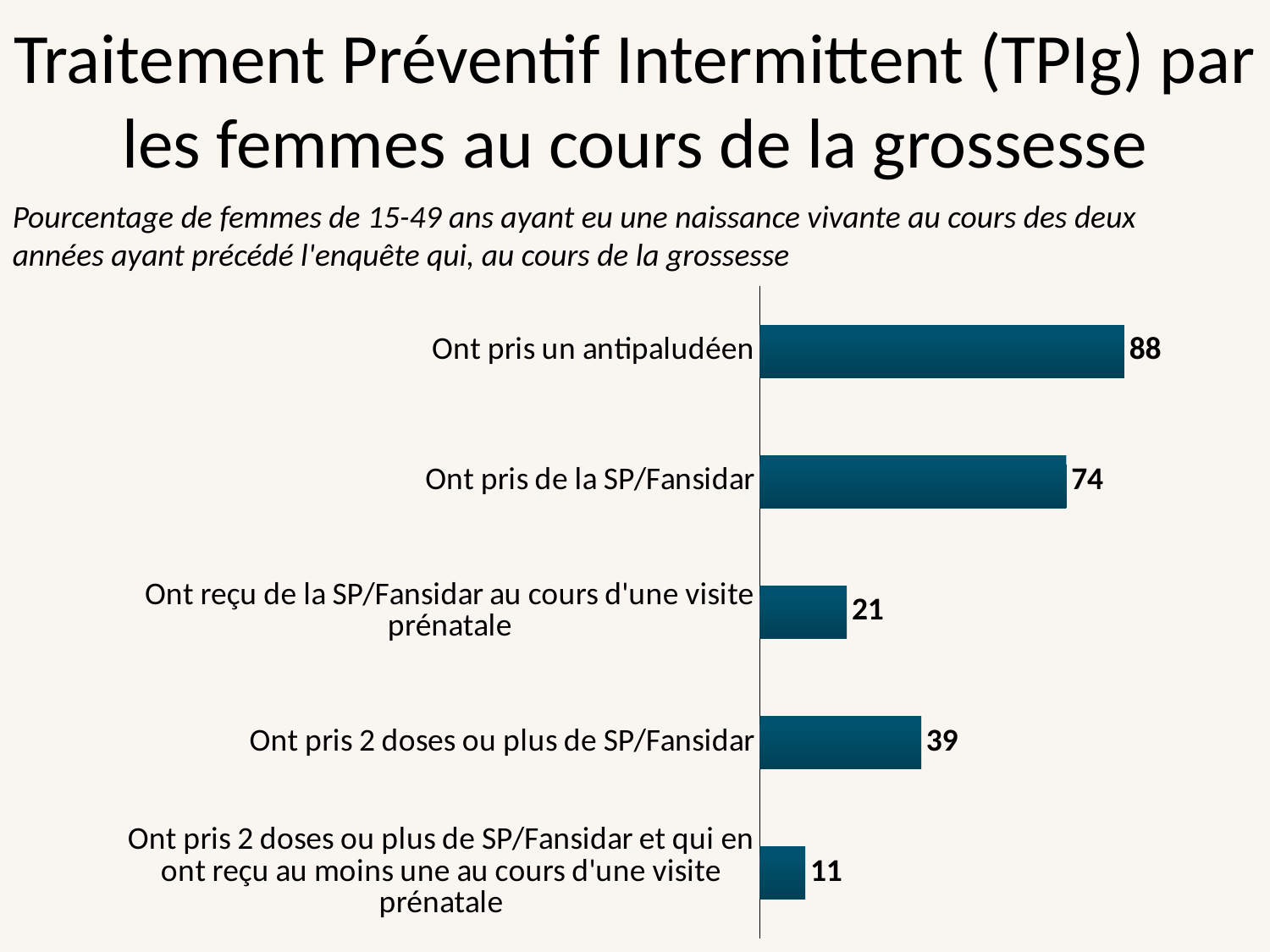

Traitement Préventif Intermittent (TPIg) par les femmes au cours de la grossesse
Pourcentage de femmes de 15-49 ans ayant eu une naissance vivante au cours des deux années ayant précédé l'enquête qui, au cours de la grossesse

### Chart

| Category | Series 1 |
|---|---|
| Ont pris 2 doses ou plus de SP/Fansidar et qui en ont reçu au moins une au cours d'une visite prénatale | 11.0 |
| Ont pris 2 doses ou plus de SP/Fansidar | 39.0 |
| Ont reçu de la SP/Fansidar au cours d'une visite prénatale | 21.0 |
| Ont pris de la SP/Fansidar | 74.0 |
| Ont pris un antipaludéen | 88.0 |